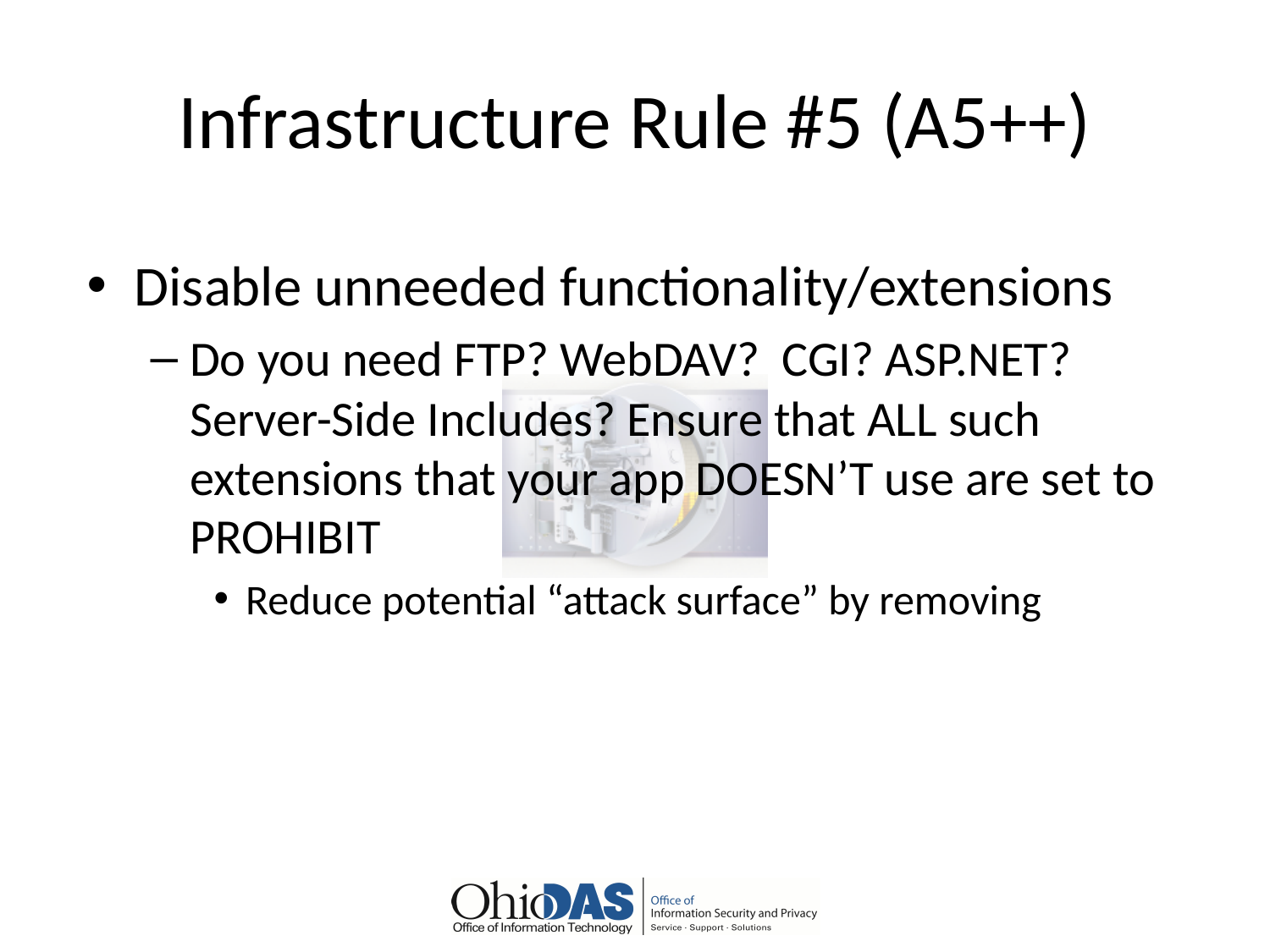

# Infrastructure Rule #5 (A5++)
Disable unneeded functionality/extensions
Do you need FTP? WebDAV?  CGI? ASP.NET? Server-Side Includes? Ensure that ALL such extensions that your app DOESN’T use are set to PROHIBIT
Reduce potential “attack surface” by removing